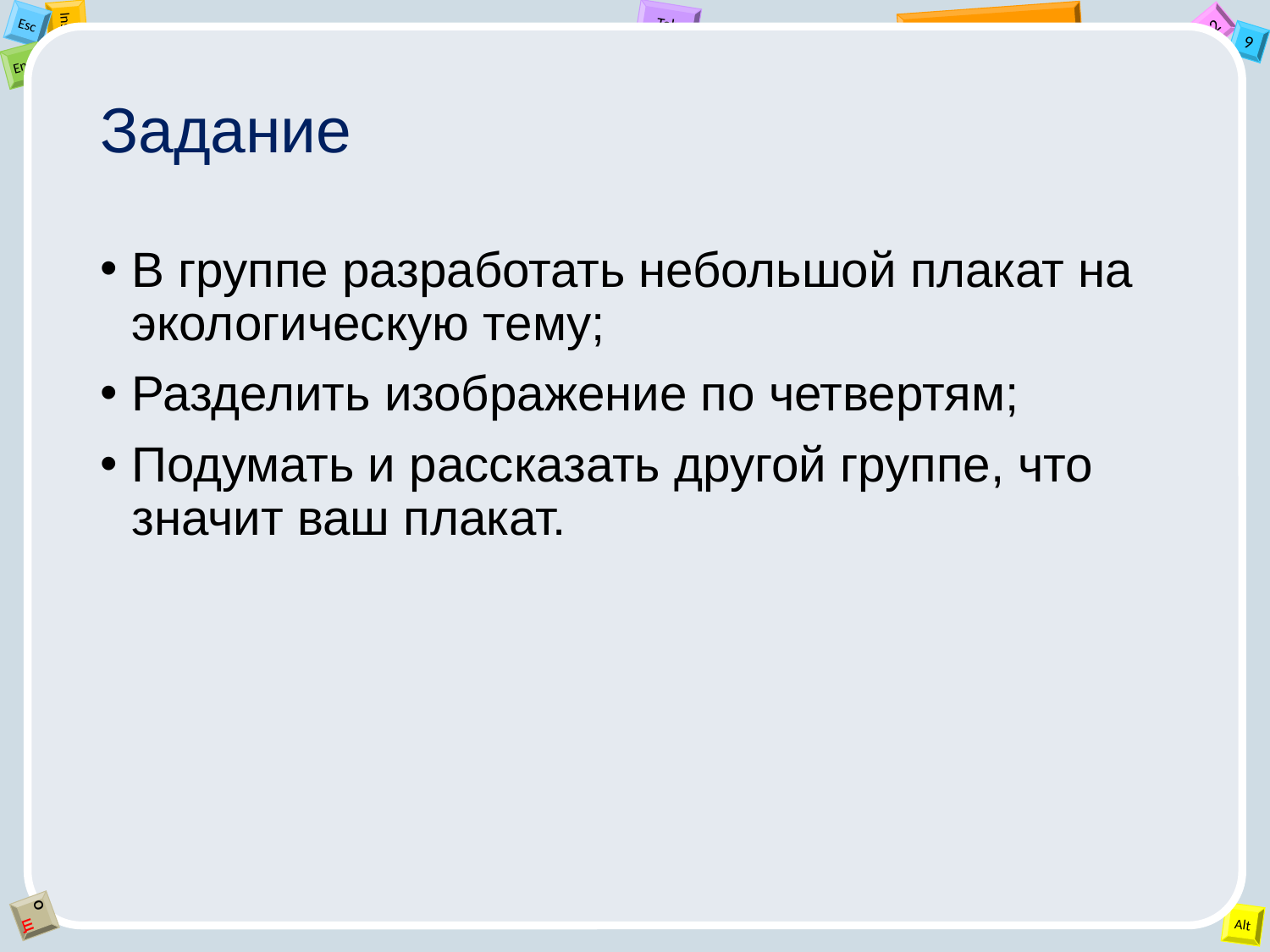

# Задание
В группе разработать небольшой плакат на экологическую тему;
Разделить изображение по четвертям;
Подумать и рассказать другой группе, что значит ваш плакат.